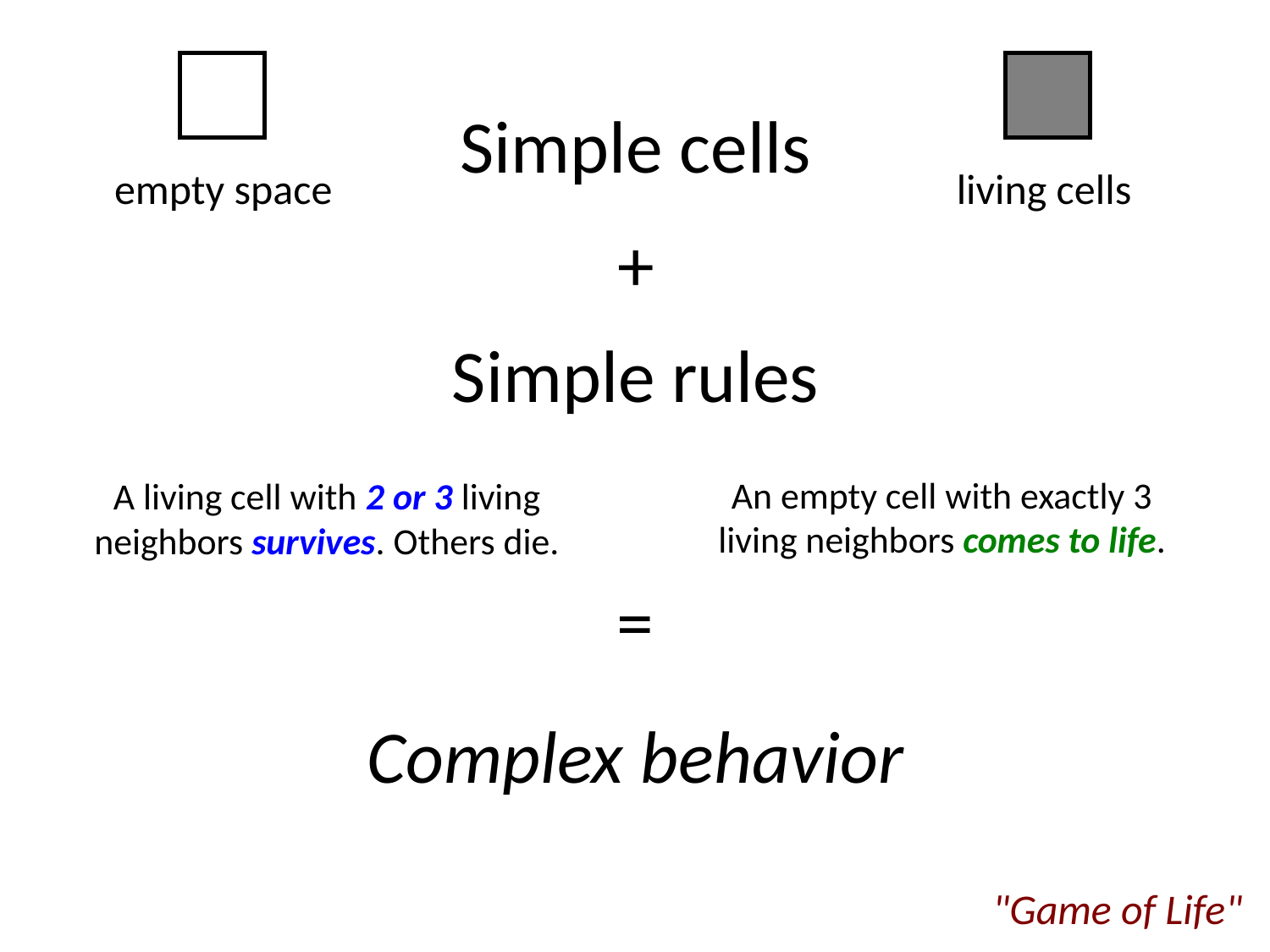

Simple cells
empty space
living cells
+
Simple rules
An empty cell with exactly 3 living neighbors comes to life.
A living cell with 2 or 3 living neighbors survives. Others die.
=
Complex behavior
"Game of Life"